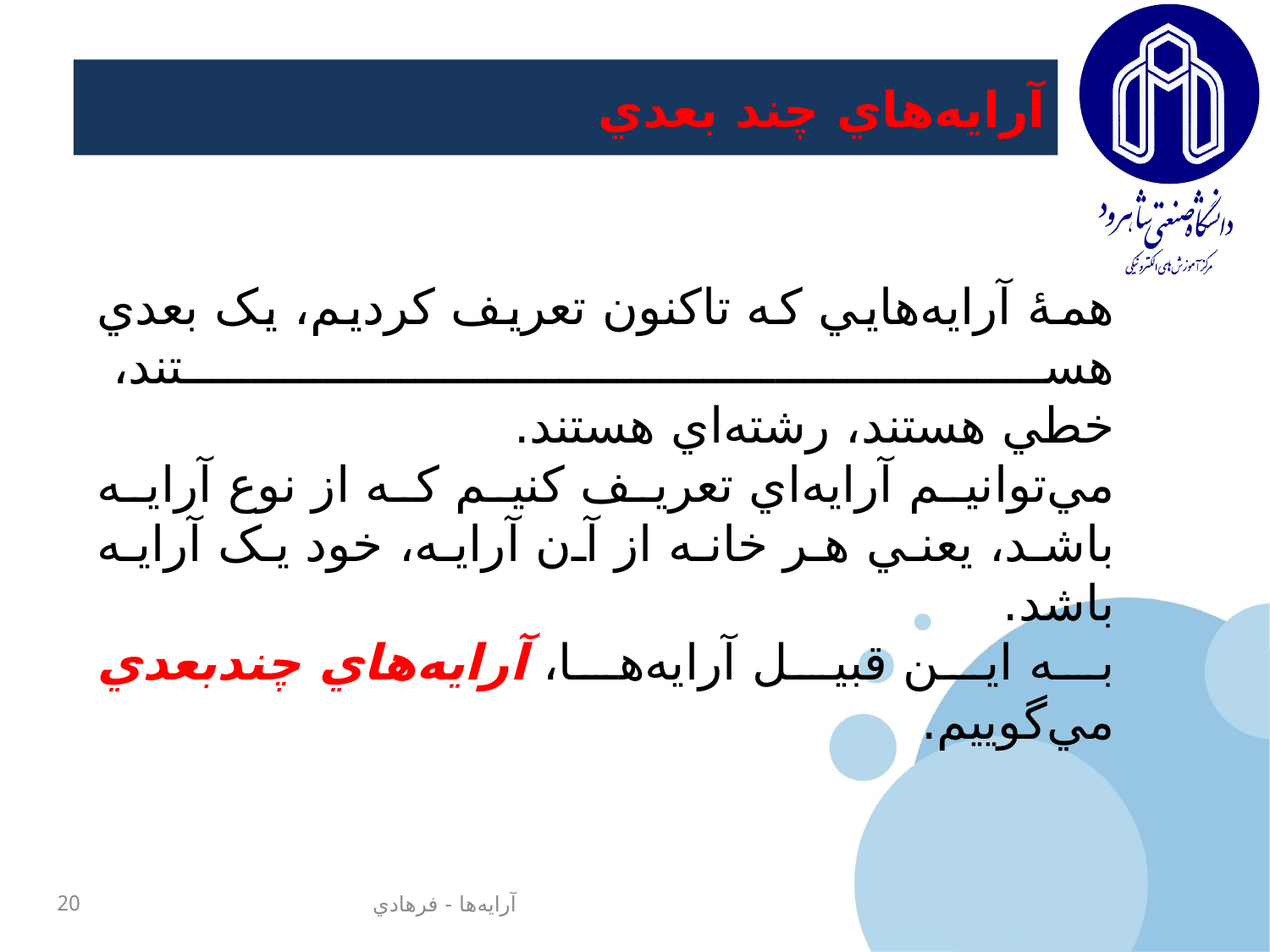

# آرايه‌هاي چند بعدي
همۀ آرايه‌هايي كه تاکنون تعريف کرديم، يک بعدي هستند،
خطي هستند، رشته‌اي هستند.
مي‌توانيم آرايه‌اي تعريف کنيم که از نوع آرايه باشد، يعني هر خانه از آن آرايه، خود يک آرايه باشد.
به اين قبيل آرايه‌ها، آرايه‌هاي چندبعدي مي‌گوييم.
20
آرايه‌ها - فرهادي